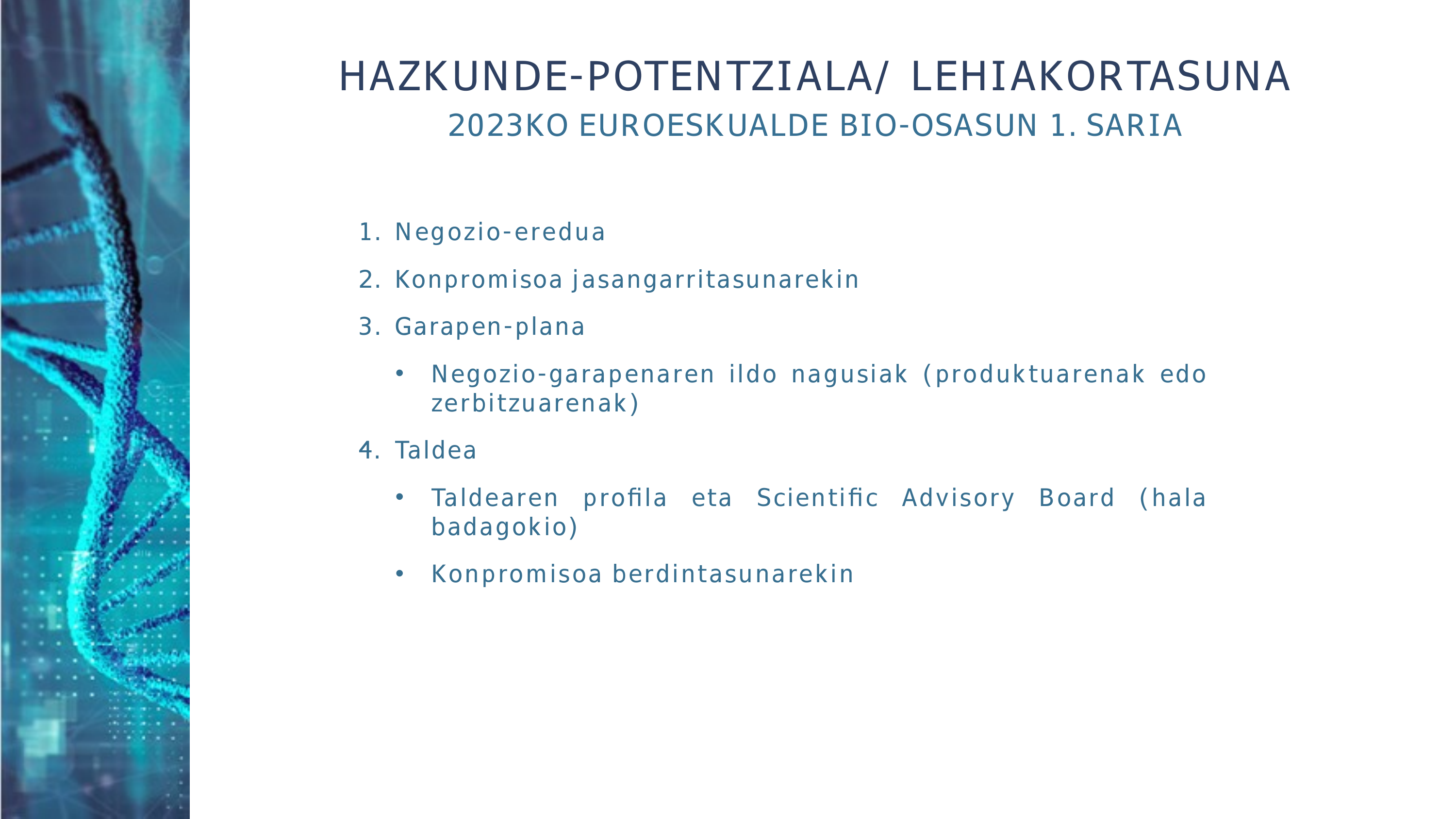

# HAZKUNDE-POTENTZIALA/ LEHIAKORTASUNA
2023KO EUROESKUALDE BIO-OSASUN 1. SARIA
Negozio-eredua
Konpromisoa jasangarritasunarekin
Garapen-plana
Negozio-garapenaren ildo nagusiak (produktuarenak edo zerbitzuarenak)
Taldea
Taldearen profila eta Scientific Advisory Board (hala badagokio)
Konpromisoa berdintasunarekin